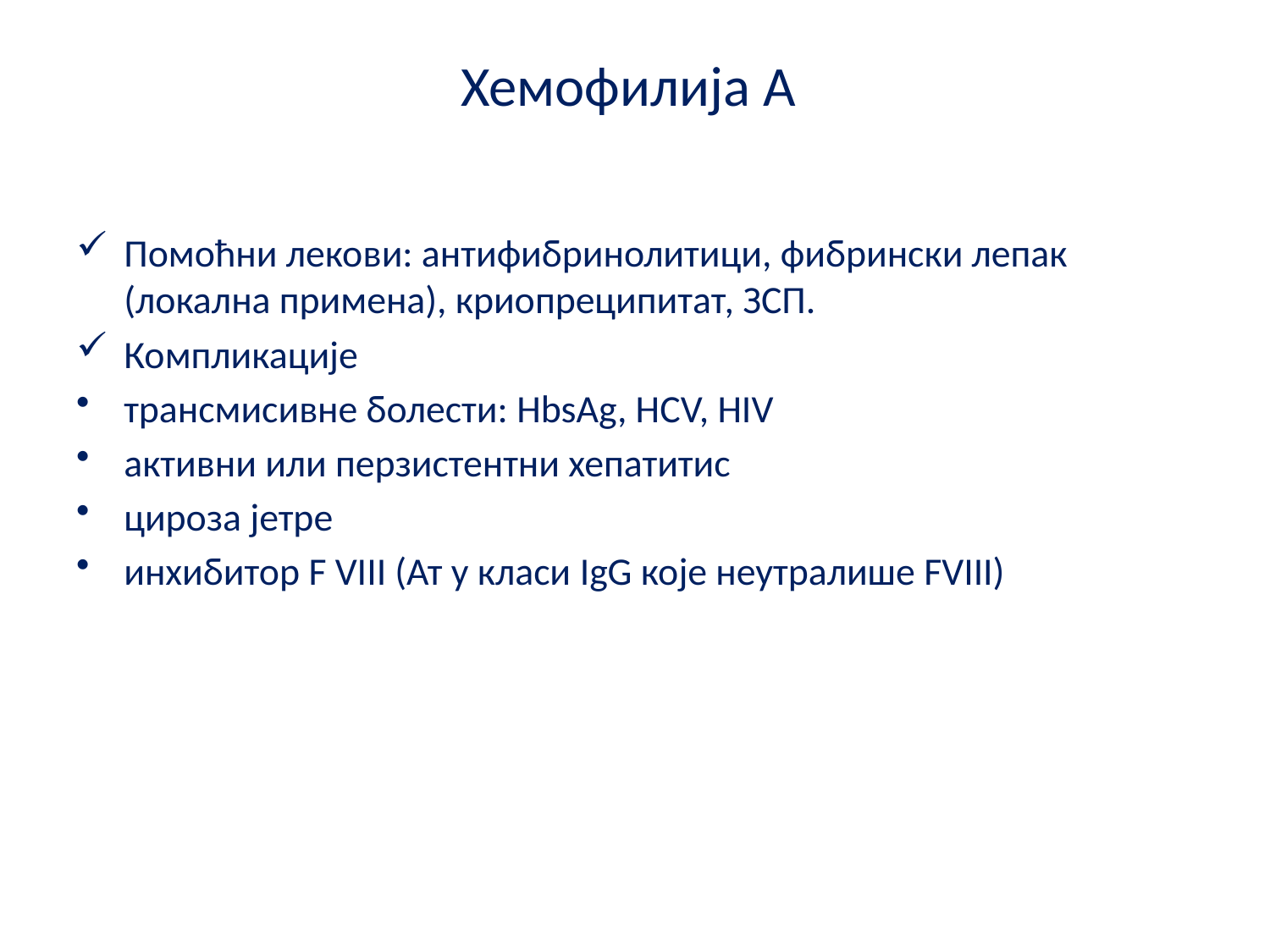

Хемофилија А
Помоћни лекови: антифибринолитици, фибрински лепак (локална примена), криопреципитат, ЗСП.
Компликације
трансмисивне болести: HbsAg, HCV, HIV
активни или перзистентни хепатитис
цироза јетре
инхибитор F VIII (Ат у класи IgG које неутралишe FVIII)